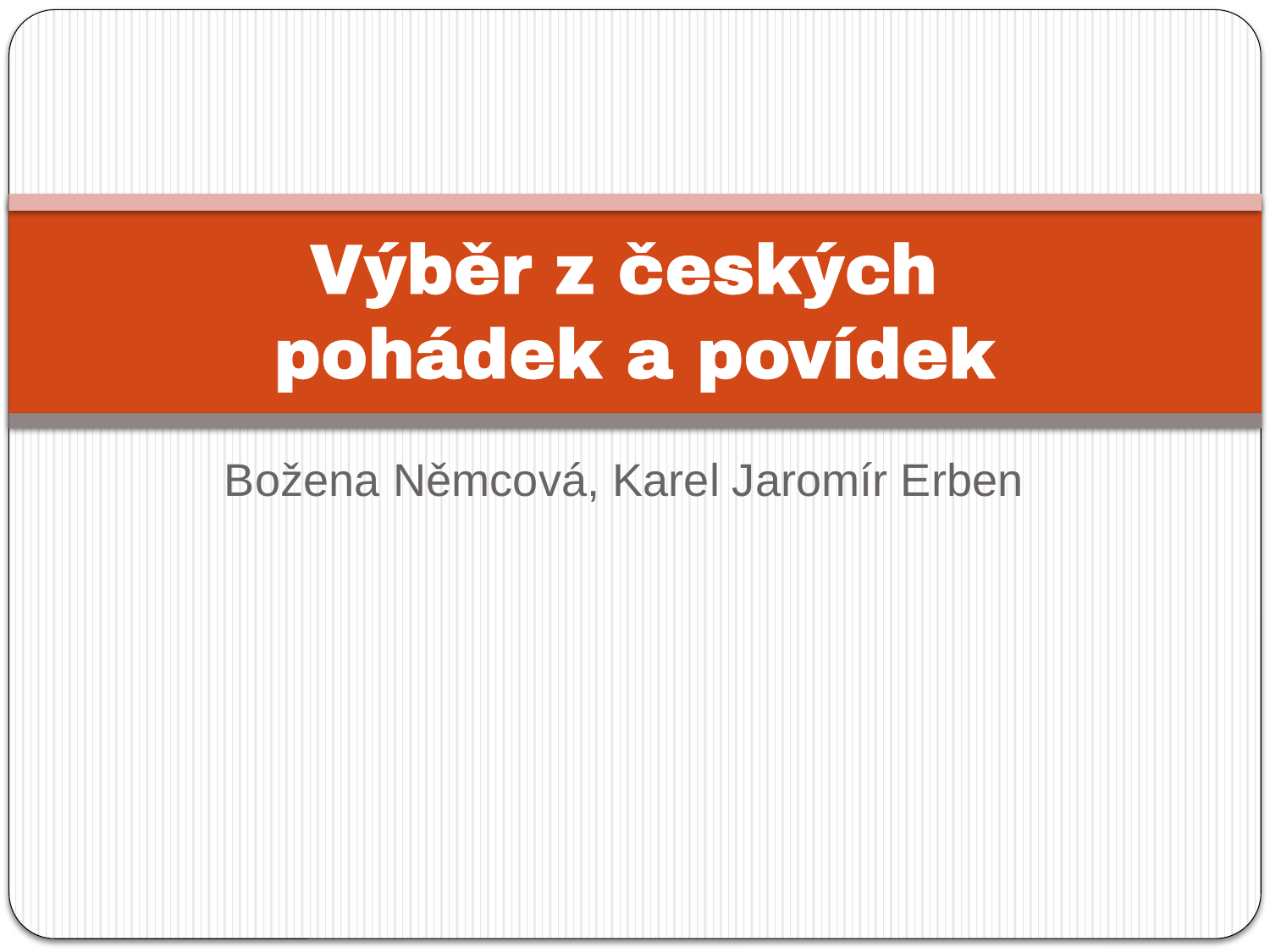

# Výběr z českých pohádek a povídek
Božena Němcová, Karel Jaromír Erben